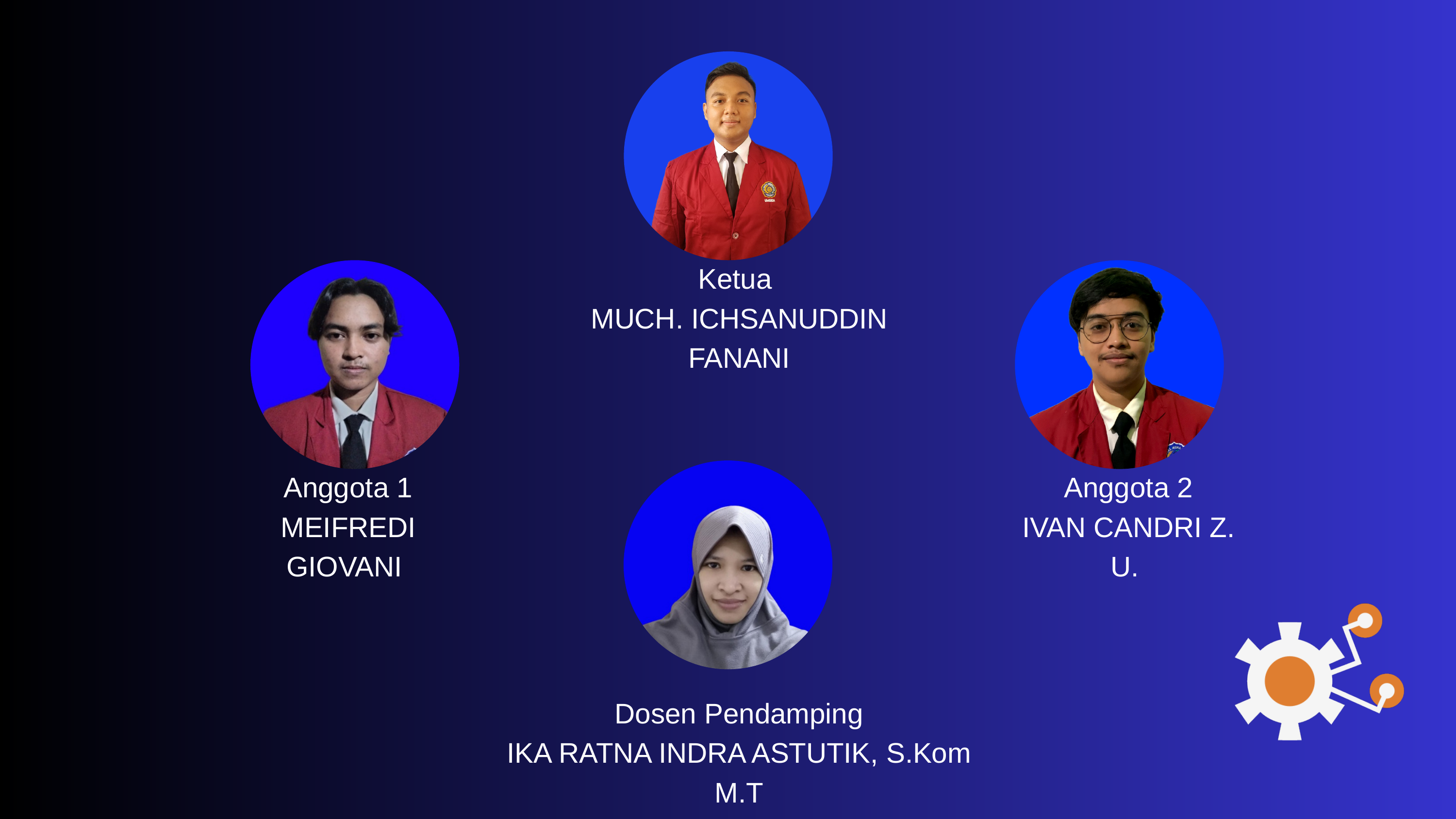

Ketua
MUCH. ICHSANUDDIN FANANI

Anggota 1
MEIFREDI GIOVANI
Anggota 2
IVAN CANDRI Z. U.

Dosen Pendamping
IKA RATNA INDRA ASTUTIK, S.Kom M.T